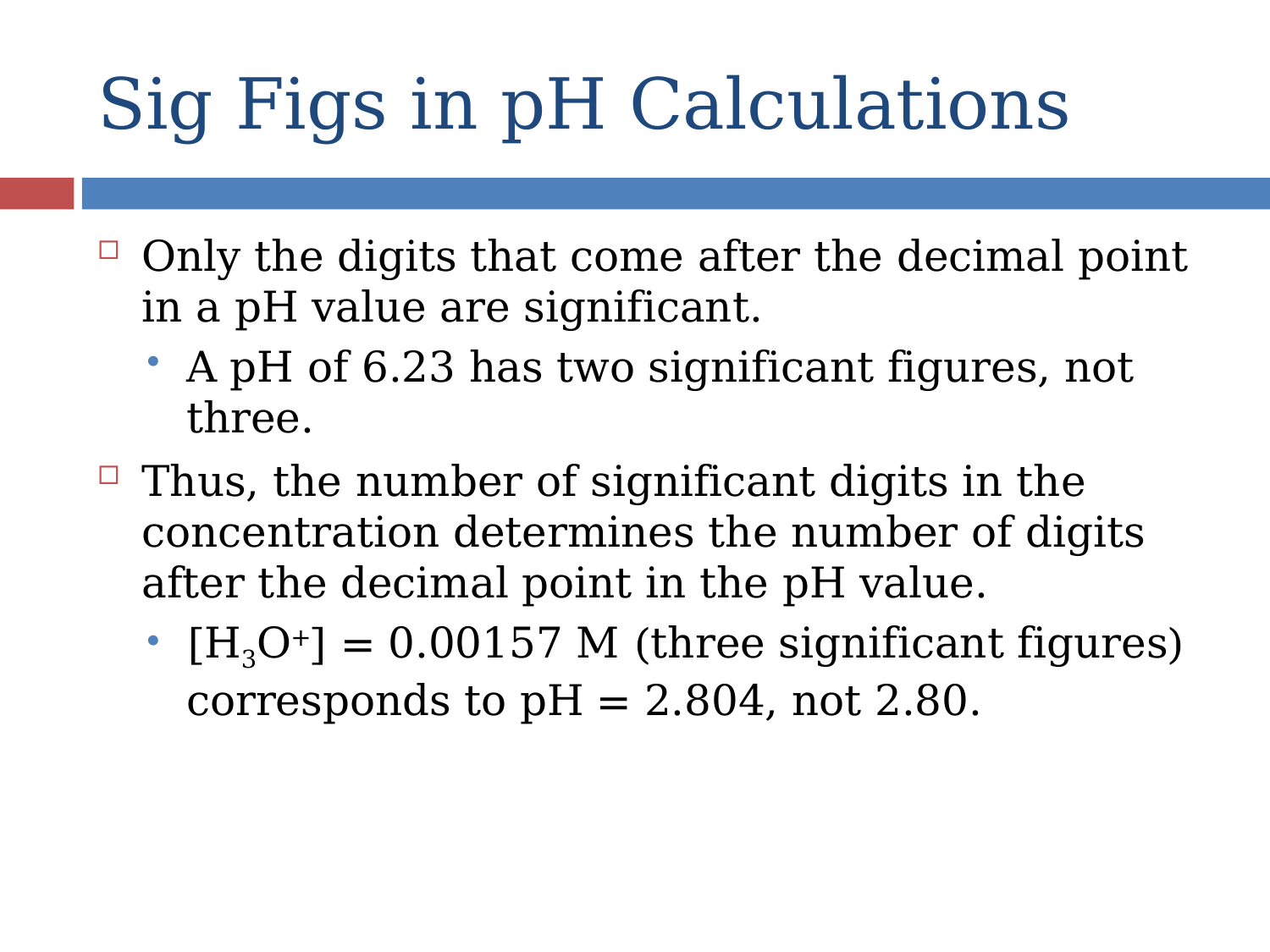

# Sig Figs in pH Calculations
Only the digits that come after the decimal point in a pH value are significant.
A pH of 6.23 has two significant figures, not three.
Thus, the number of significant digits in the concentration determines the number of digits after the decimal point in the pH value.
[H3O+] = 0.00157 M (three significant figures) corresponds to pH = 2.804, not 2.80.